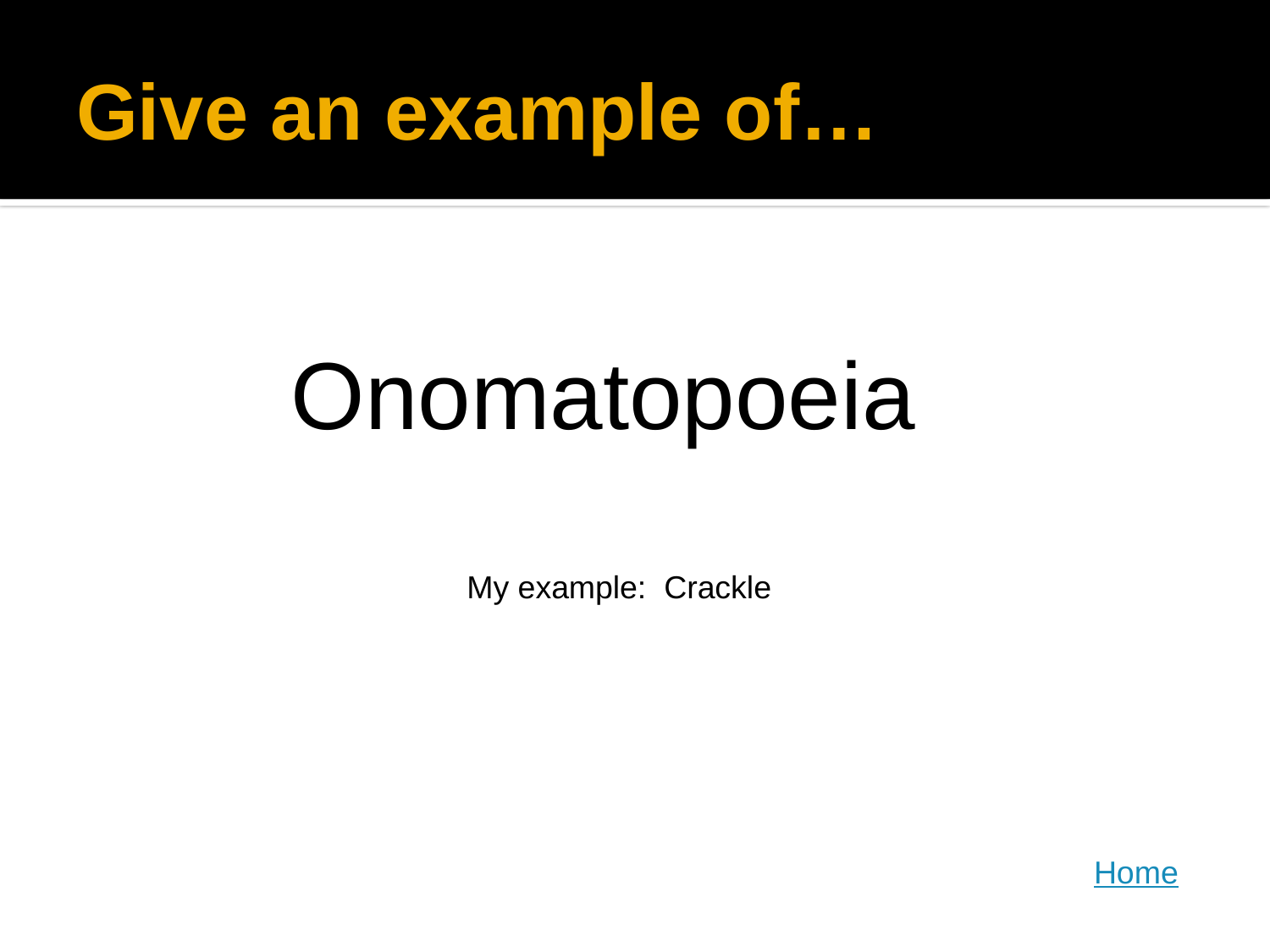

# Give an example of…
Onomatopoeia
My example:  Crackle
Home